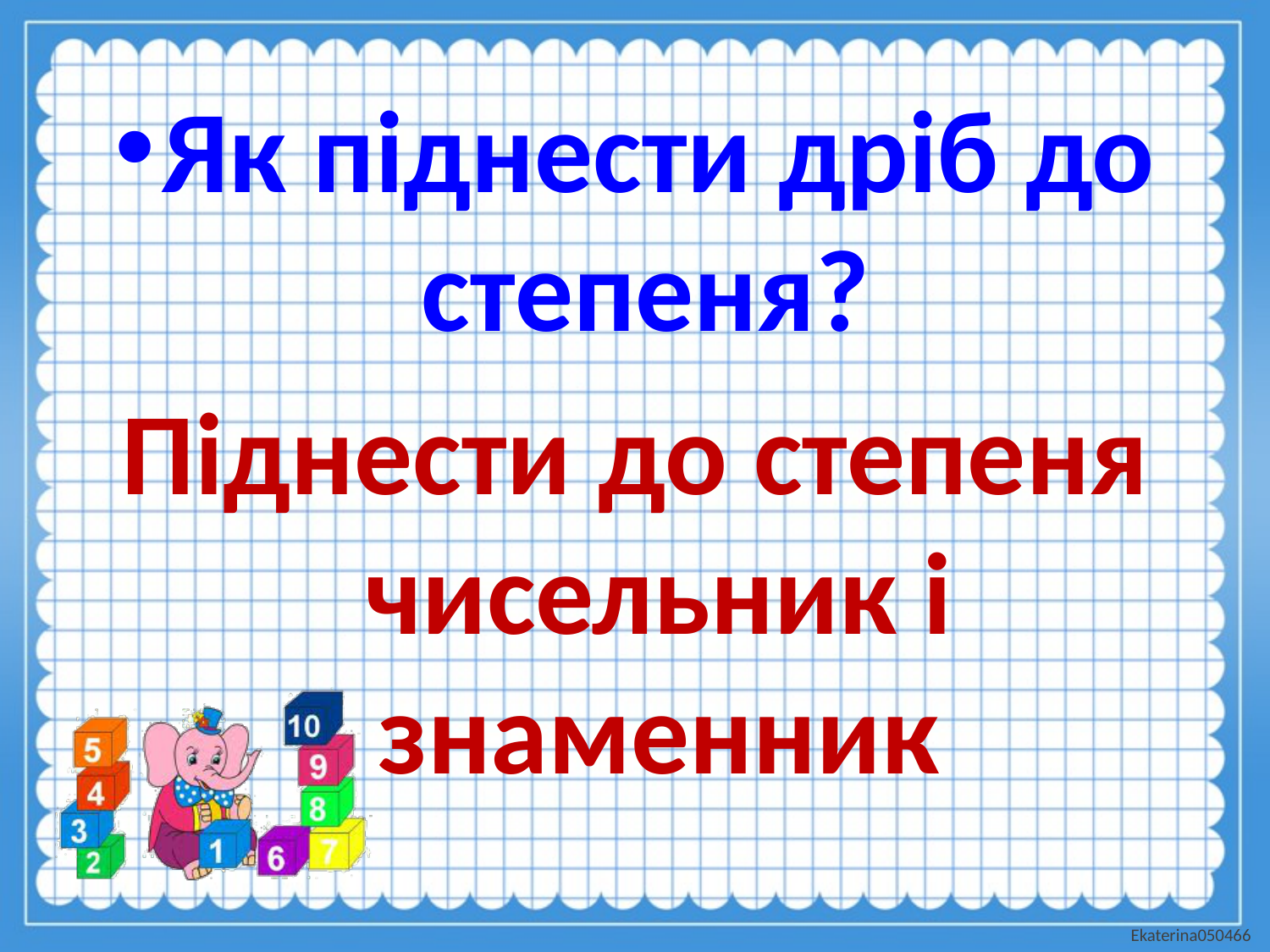

#
Як піднести дріб до степеня?
Піднести до степеня чисельник і знаменник